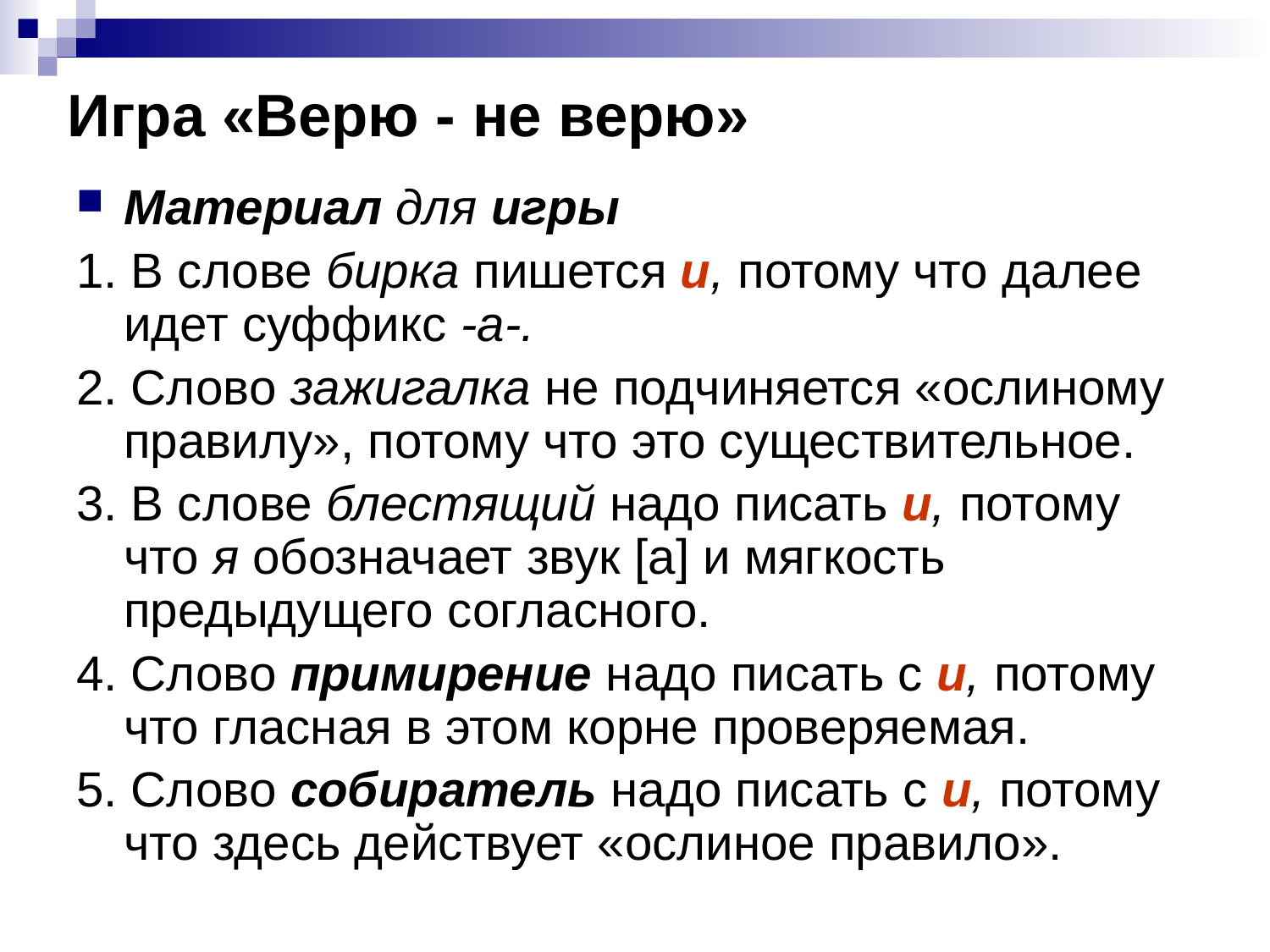

# Игра «Верю - не верю»
Материал для игры
1. В слове бирка пишется и, потому что далее идет суффикс -а-.
2. Слово зажигалка не подчиняется «ослиному правилу», потому что это существительное.
3. В слове блестящий надо писать и, потому что я обозначает звук [а] и мягкость предыдущего согласного.
4. Слово примирение надо писать с и, потому что гласная в этом корне проверяемая.
5. Слово собиратель надо писать с и, потому что здесь действует «ослиное правило».